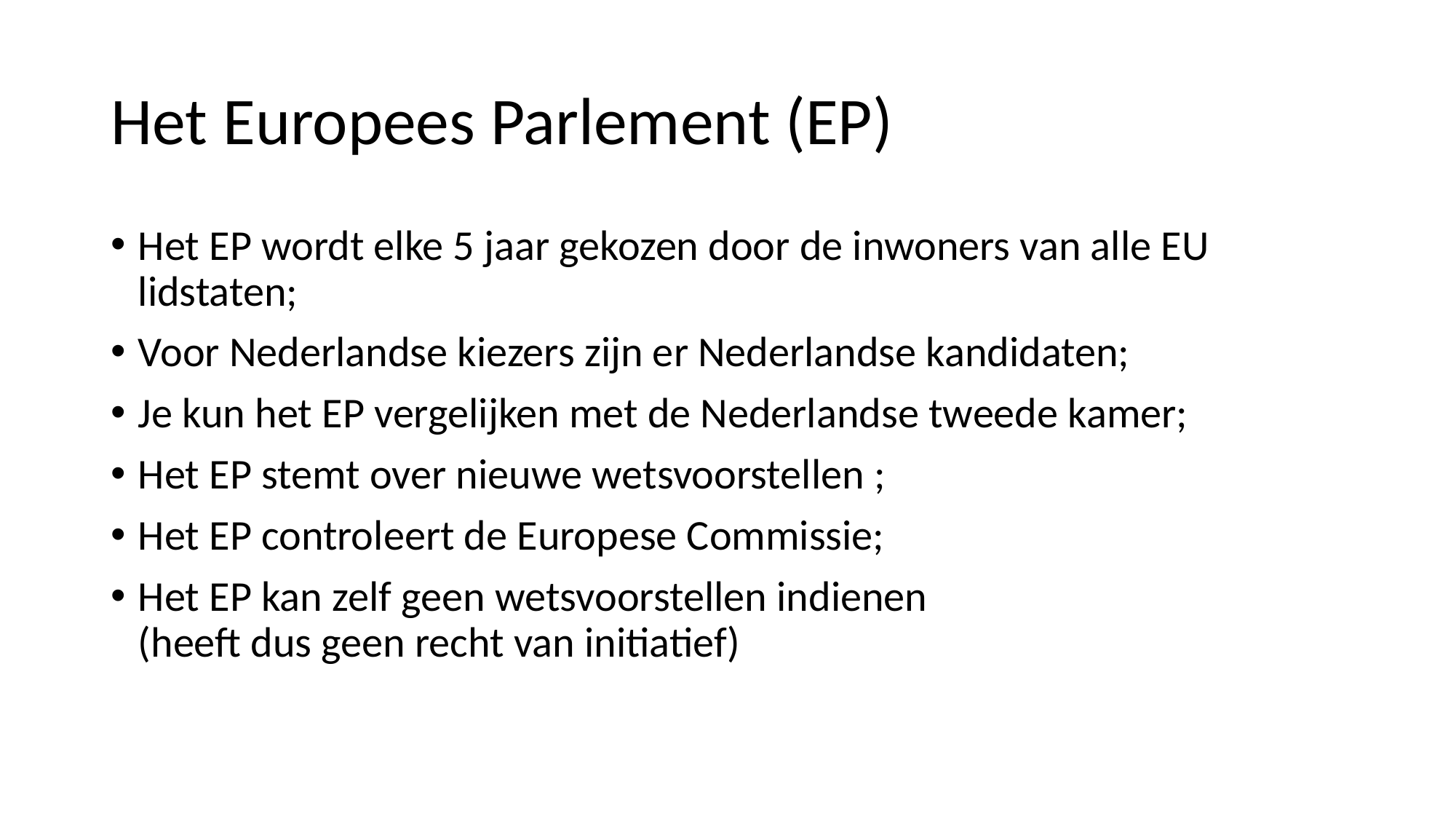

# Het Europees Parlement (EP)
Het EP wordt elke 5 jaar gekozen door de inwoners van alle EU lidstaten;
Voor Nederlandse kiezers zijn er Nederlandse kandidaten;
Je kun het EP vergelijken met de Nederlandse tweede kamer;
Het EP stemt over nieuwe wetsvoorstellen ;
Het EP controleert de Europese Commissie;
Het EP kan zelf geen wetsvoorstellen indienen
(heeft dus geen recht van initiatief)